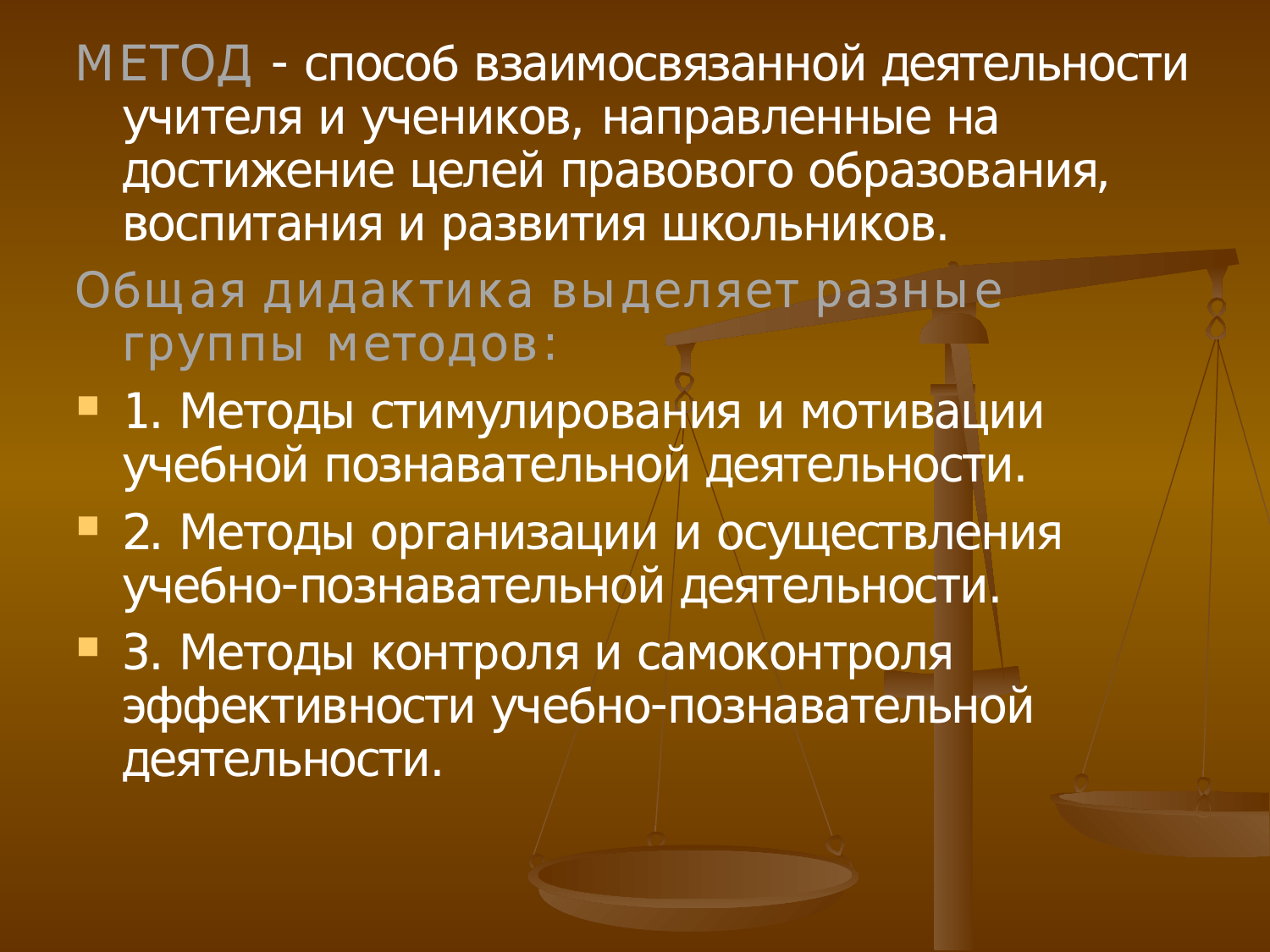

МЕТОД - способ взаимосвязанной деятельности учителя и учеников, направленные на достижение целей правового образования, воспитания и развития школьников.
Общая дидактика выделяет разные группы методов:
1. Методы стимулирования и мотивации учебной познавательной деятельности.
2. Методы организации и осуществления учебно-познавательной деятельности.
3. Методы контроля и самоконтроля эффективности учебно-познавательной деятельности.